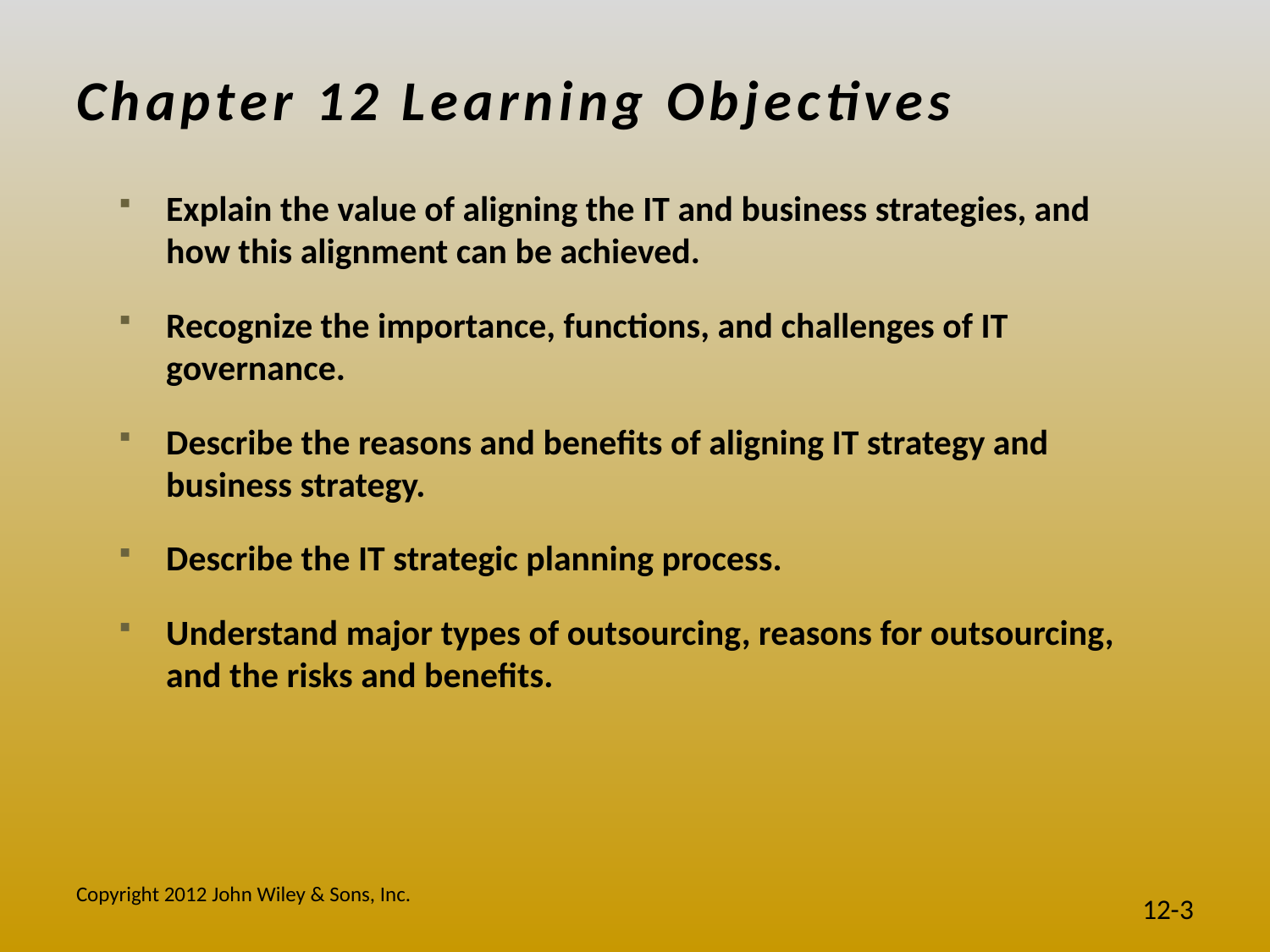

# Chapter 12 Learning Objectives
Explain the value of aligning the IT and business strategies, and how this alignment can be achieved.
Recognize the importance, functions, and challenges of IT governance.
Describe the reasons and benefits of aligning IT strategy and business strategy.
Describe the IT strategic planning process.
Understand major types of outsourcing, reasons for outsourcing, and the risks and benefits.
Copyright 2012 John Wiley & Sons, Inc.
12-3